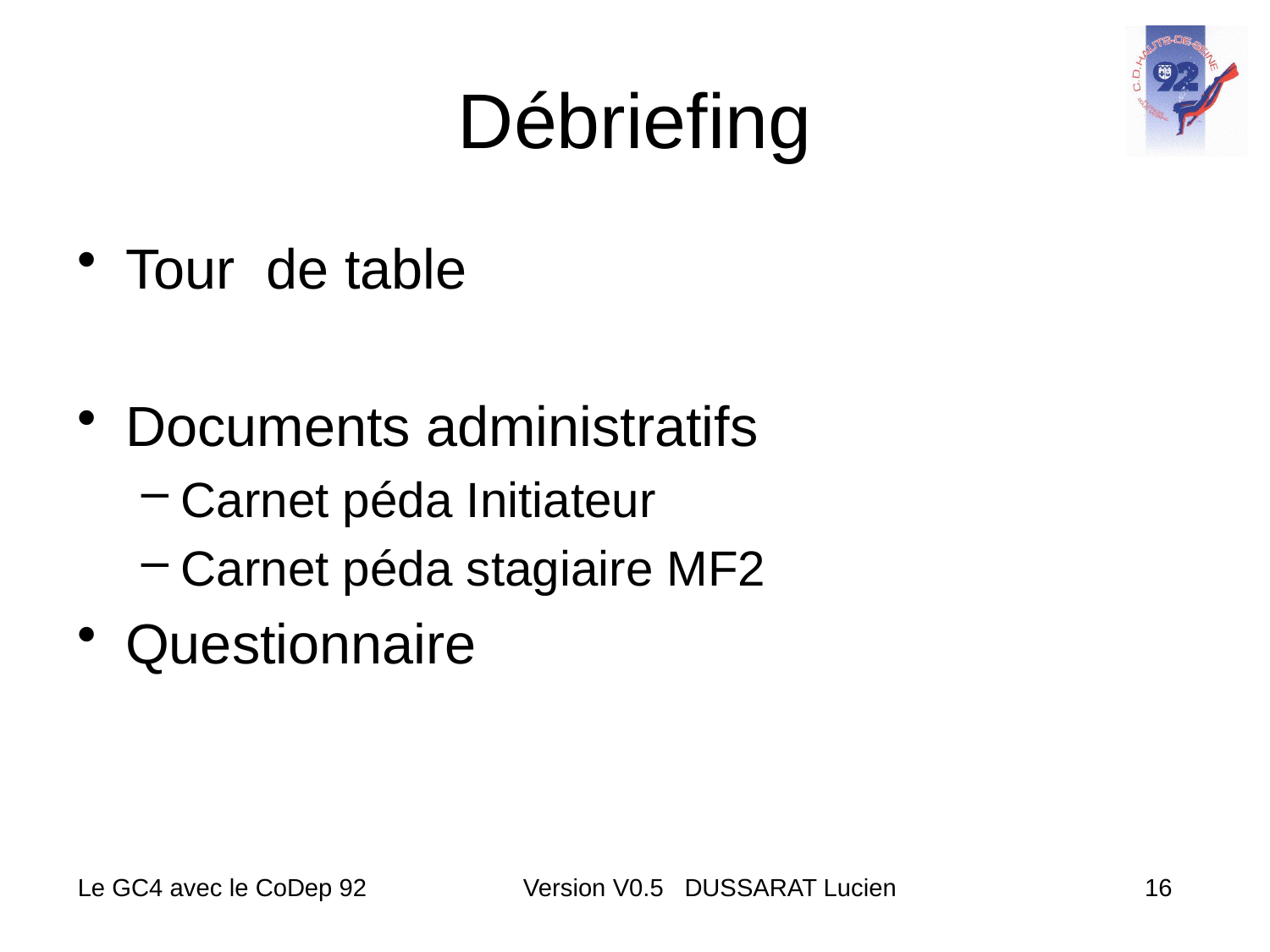

# Débriefing
Tour  de table

Documents administratifs
Carnet péda Initiateur
Carnet péda stagiaire MF2
Questionnaire
Le GC4 avec le CoDep 92
Version V0.5   DUSSARAT Lucien
16